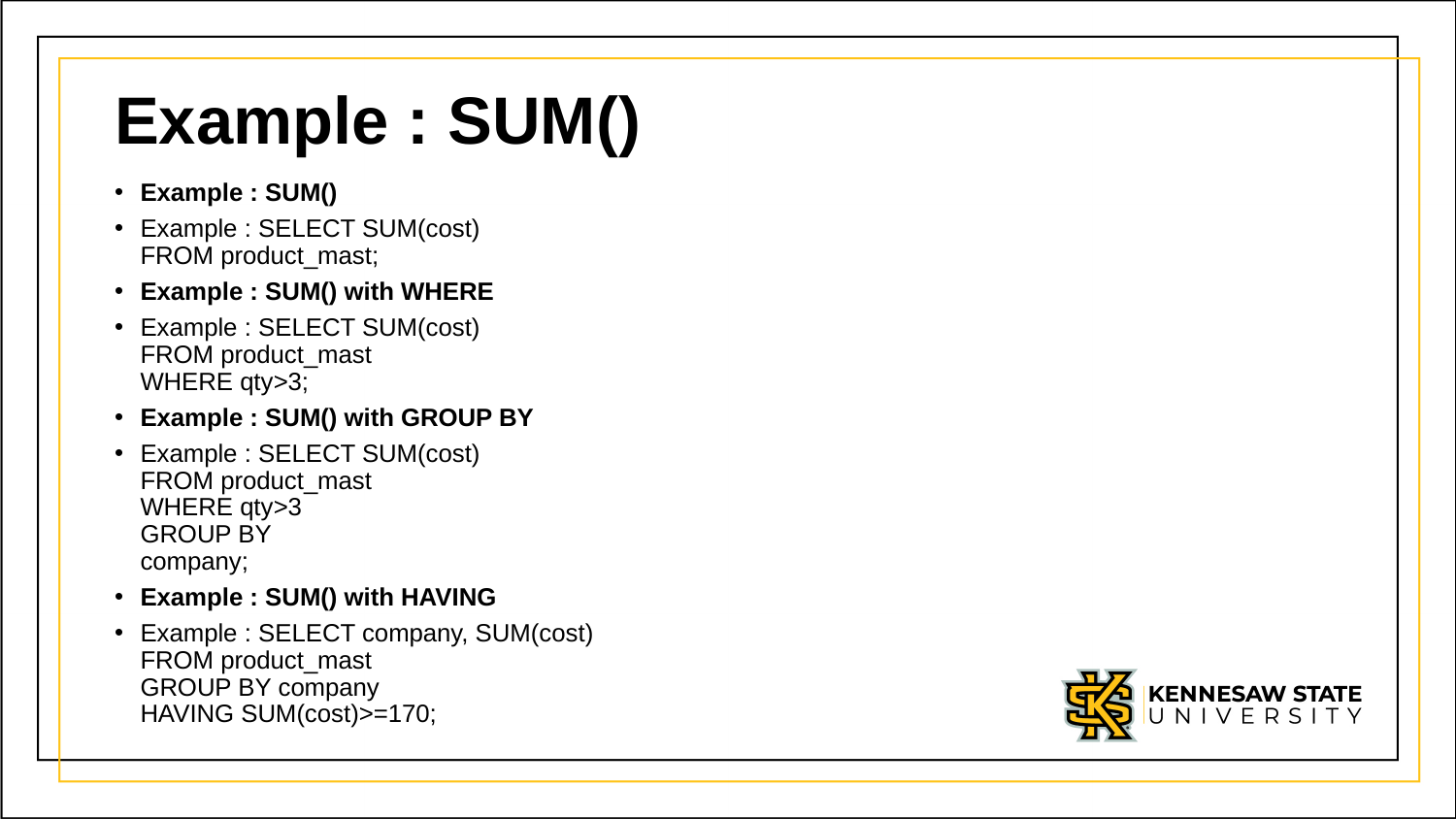

# Example : SUM()
Example : SUM()
Example : SELECT SUM(cost)
FROM product_mast;
Example : SUM() with WHERE
Example : SELECT SUM(cost)
FROM product_mast
WHERE qty>3;
Example : SUM() with GROUP BY
Example : SELECT SUM(cost)
FROM product_mast
WHERE qty>3
GROUP BY
company;
Example : SUM() with HAVING
Example : SELECT company, SUM(cost)
FROM product_mast
GROUP BY company
HAVING SUM(cost)>=170;